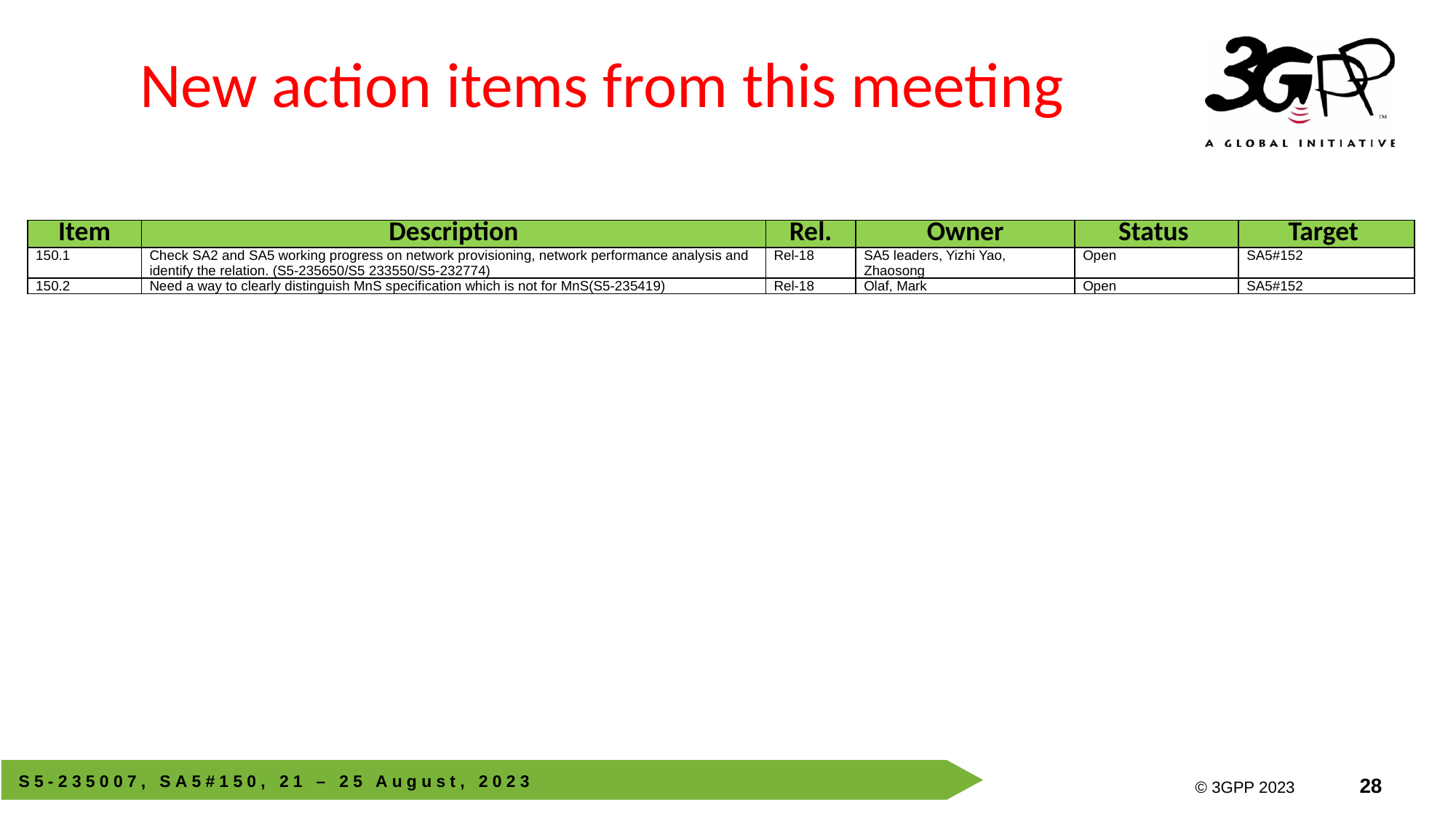

# New action items from this meeting
| Item | Description | Rel. | Owner | Status | Target |
| --- | --- | --- | --- | --- | --- |
| 150.1 | Check SA2 and SA5 working progress on network provisioning, network performance analysis and identify the relation. (S5-235650/S5 233550/S5-232774) | Rel-18 | SA5 leaders, Yizhi Yao, Zhaosong | Open | SA5#152 |
| 150.2 | Need a way to clearly distinguish MnS specification which is not for MnS(S5-235419) | Rel-18 | Olaf, Mark | Open | SA5#152 |